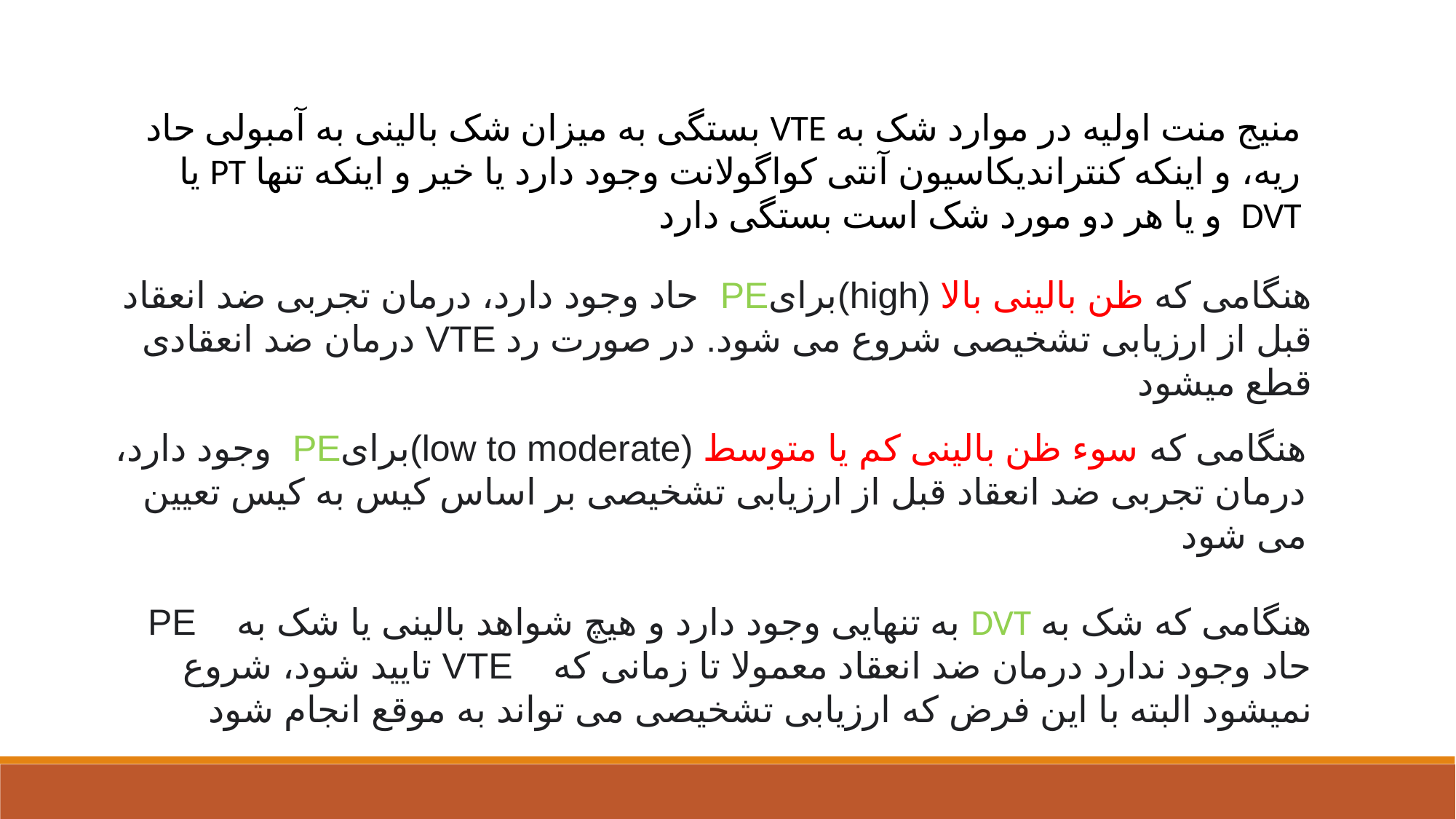

منیج منت اولیه در موارد شک به VTE بستگی به میزان شک بالینی به آمبولی حاد ریه، و اینکه کنتراندیکاسیون آنتی کواگولانت وجود دارد یا خیر و اینکه تنها PT یا DVT  و یا هر دو مورد شک است بستگی دارد
هنگامی که ظن بالینی بالا (high)برایPE  حاد وجود دارد، درمان تجربی ضد انعقاد قبل از ارزیابی تشخیصی شروع می شود. در صورت رد VTE درمان ضد انعقادی قطع میشود
هنگامی که سوء ظن بالینی کم یا متوسط ​​(low to moderate)برایPE  وجود دارد، درمان تجربی ضد انعقاد قبل از ارزیابی تشخیصی بر اساس کیس به کیس تعیین می شود
هنگامی که شک به DVT به تنهایی وجود دارد و هیچ شواهد بالینی یا شک به    PE حاد وجود ندارد درمان ضد انعقاد معمولا تا زمانی که    VTE تایید شود، شروع نمیشود البته با این فرض که ارزیابی تشخیصی می تواند به موقع انجام شود